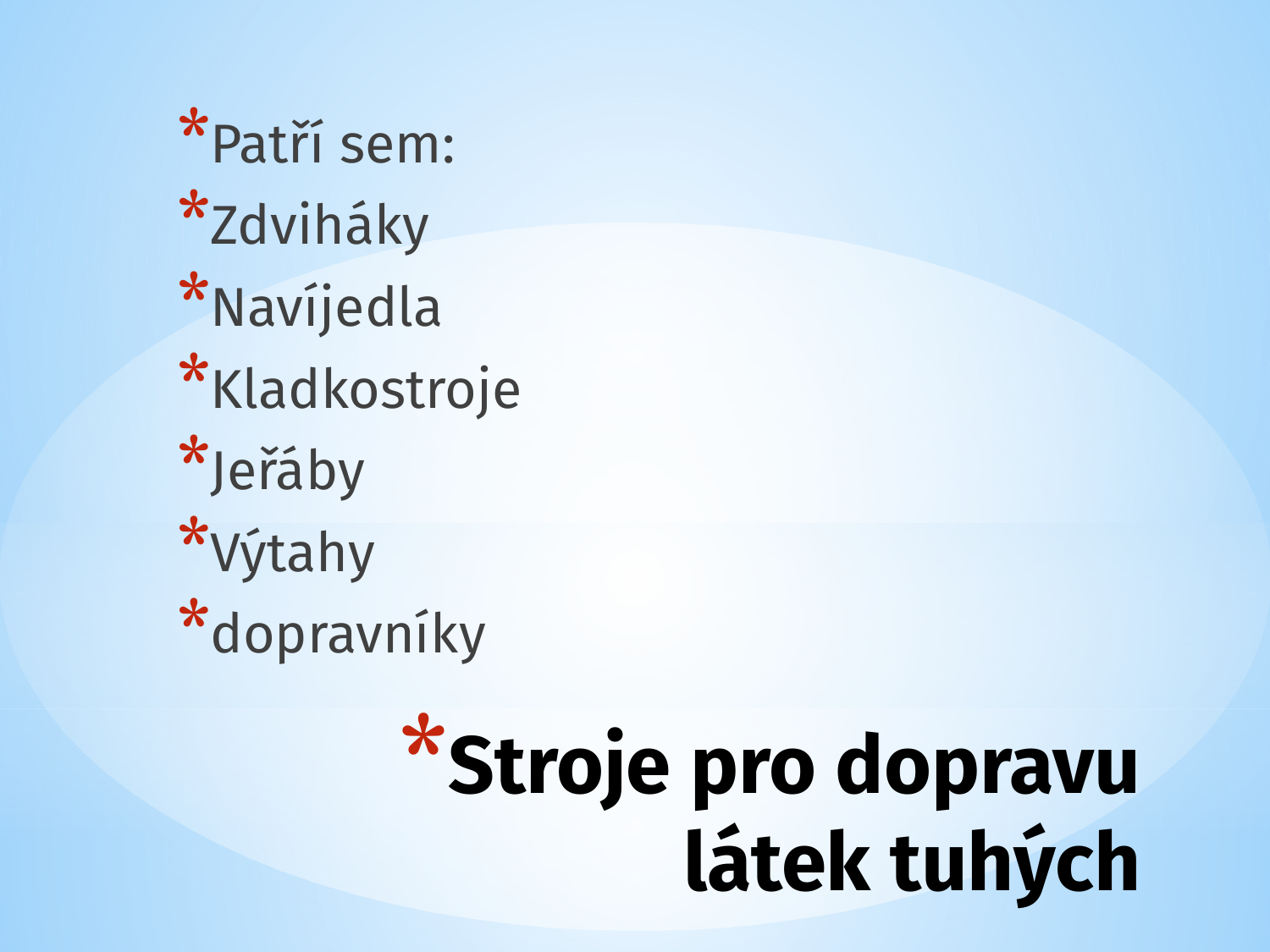

Patří sem:
Zdviháky
Navíjedla
Kladkostroje
Jeřáby
Výtahy
dopravníky

# Stroje pro dopravu látek tuhých